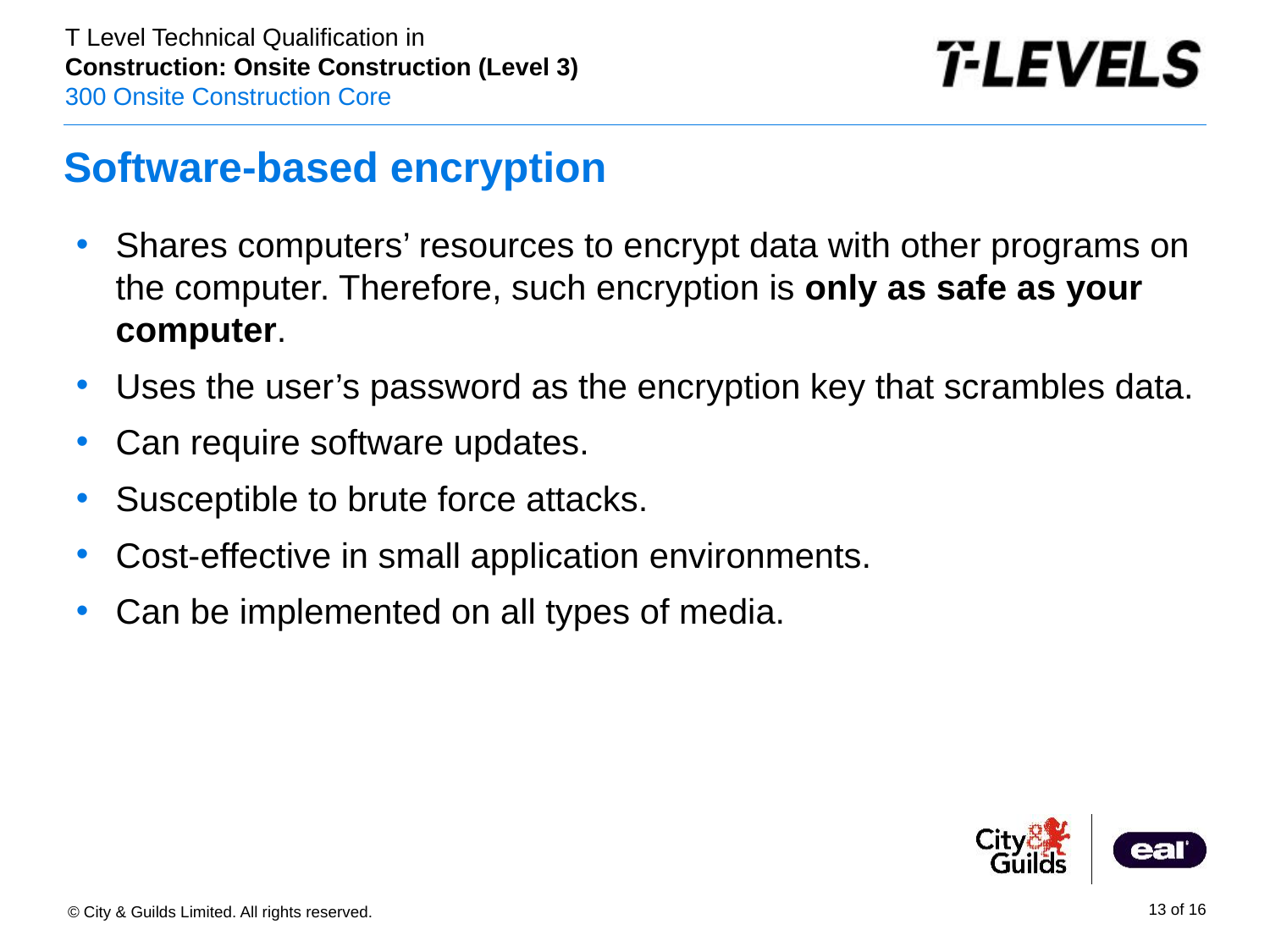

# Software-based encryption
Shares computers’ resources to encrypt data with other programs on the computer. Therefore, such encryption is only as safe as your computer.
Uses the user’s password as the encryption key that scrambles data.
Can require software updates.
Susceptible to brute force attacks.
Cost-effective in small application environments.
Can be implemented on all types of media.